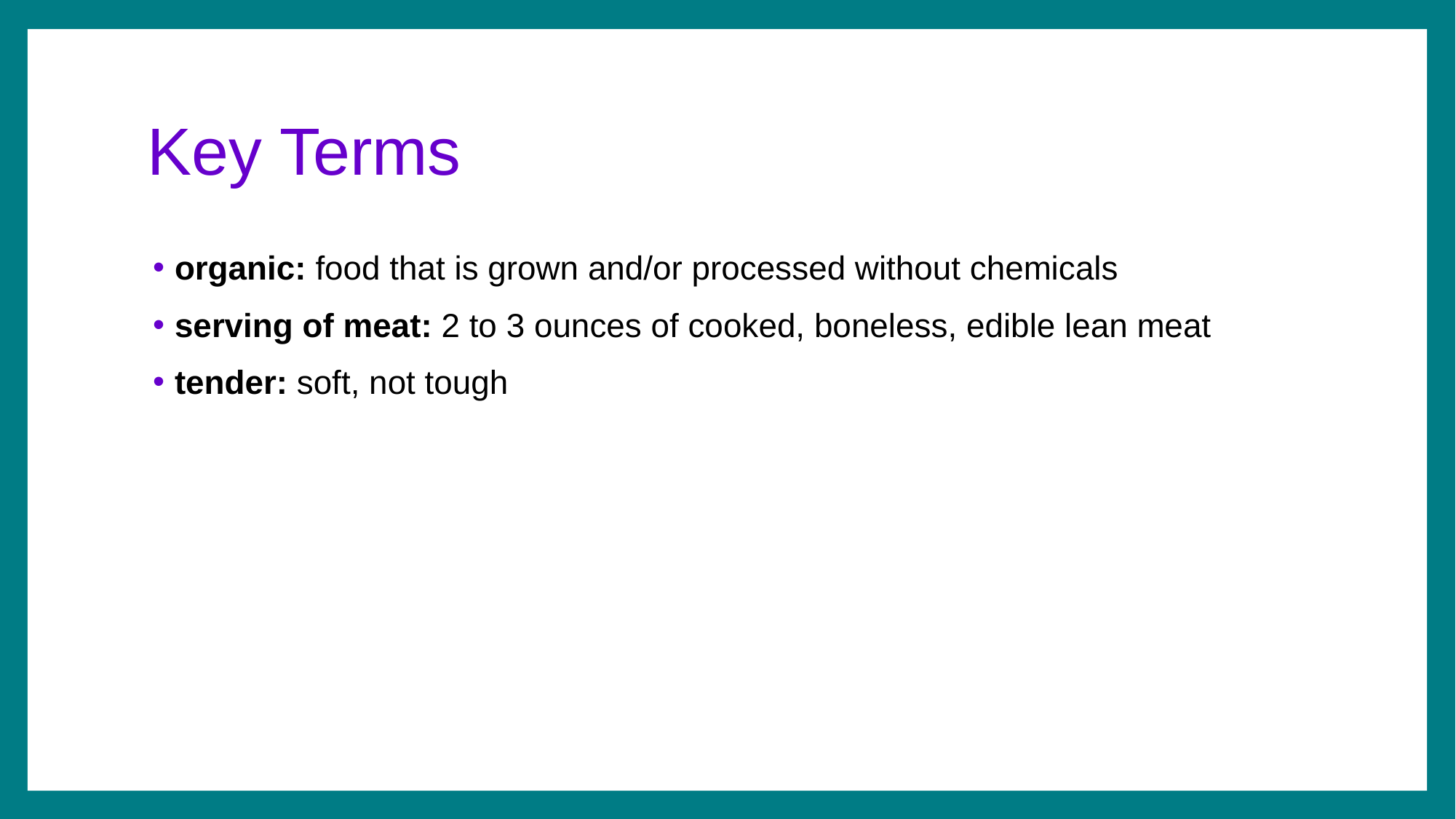

# Key Terms
organic: food that is grown and/or processed without chemicals
serving of meat: 2 to 3 ounces of cooked, boneless, edible lean meat
tender: soft, not tough